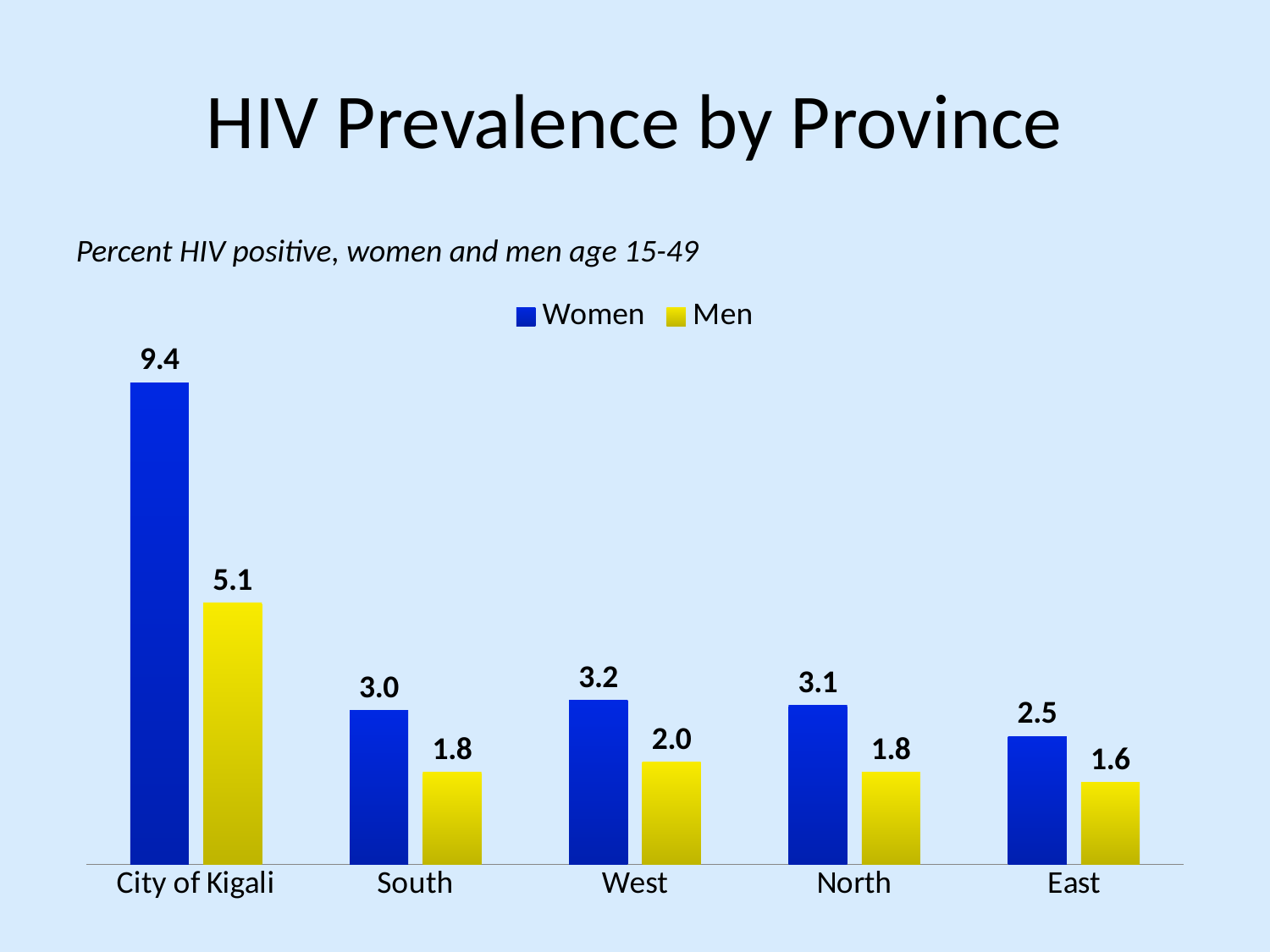

# HIV Prevalence by Province
Percent HIV positive, women and men age 15-49

### Chart

| Category | Women | Men |
|---|---|---|
| City of Kigali | 9.4 | 5.1 |
| South | 3.0 | 1.8 |
| West | 3.2 | 2.0 |
| North | 3.1 | 1.8 |
| East | 2.5 | 1.6 |